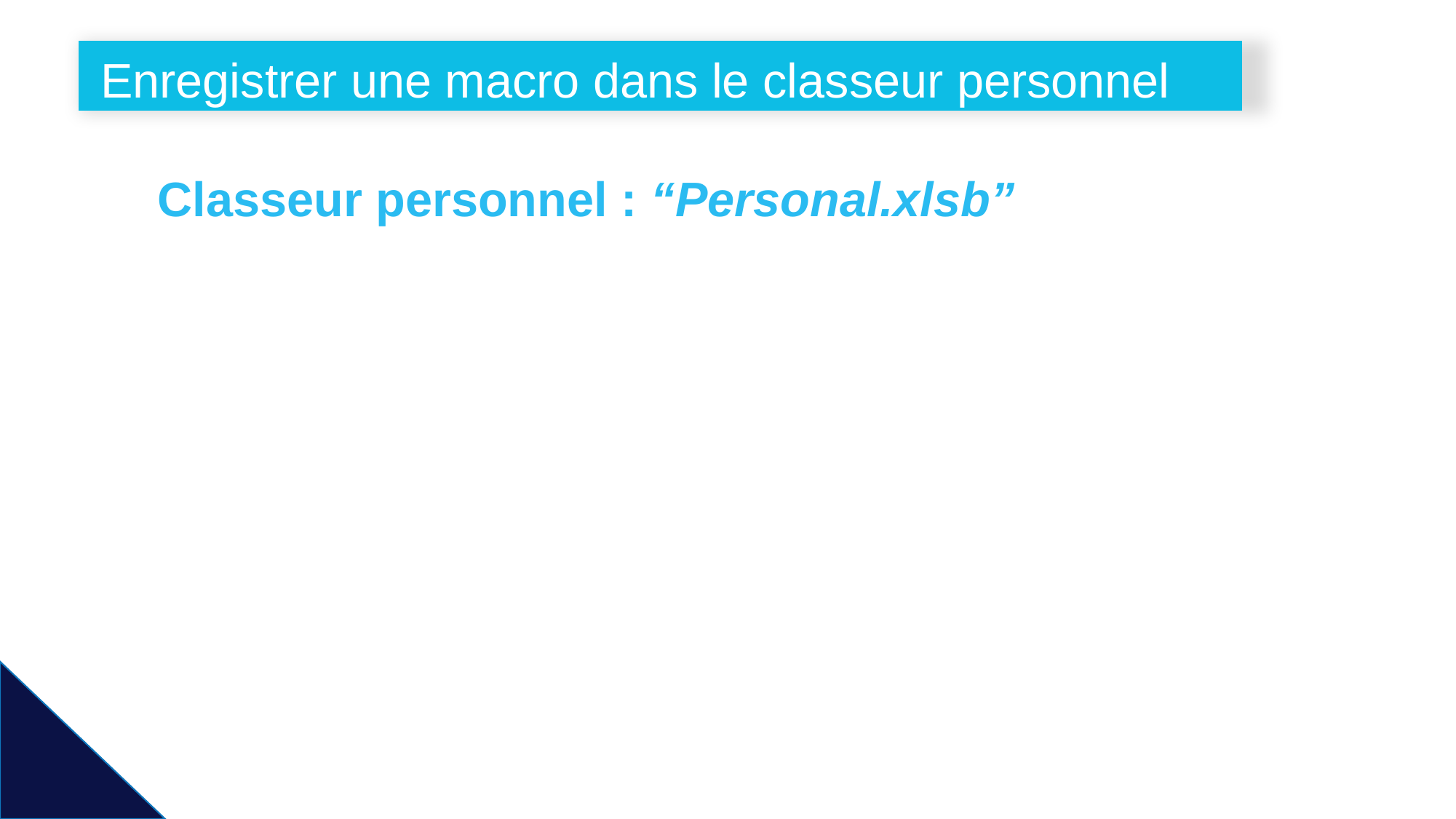

# Enregistrer une macro dans le classeur personnel
Classeur personnel : “Personal.xlsb”